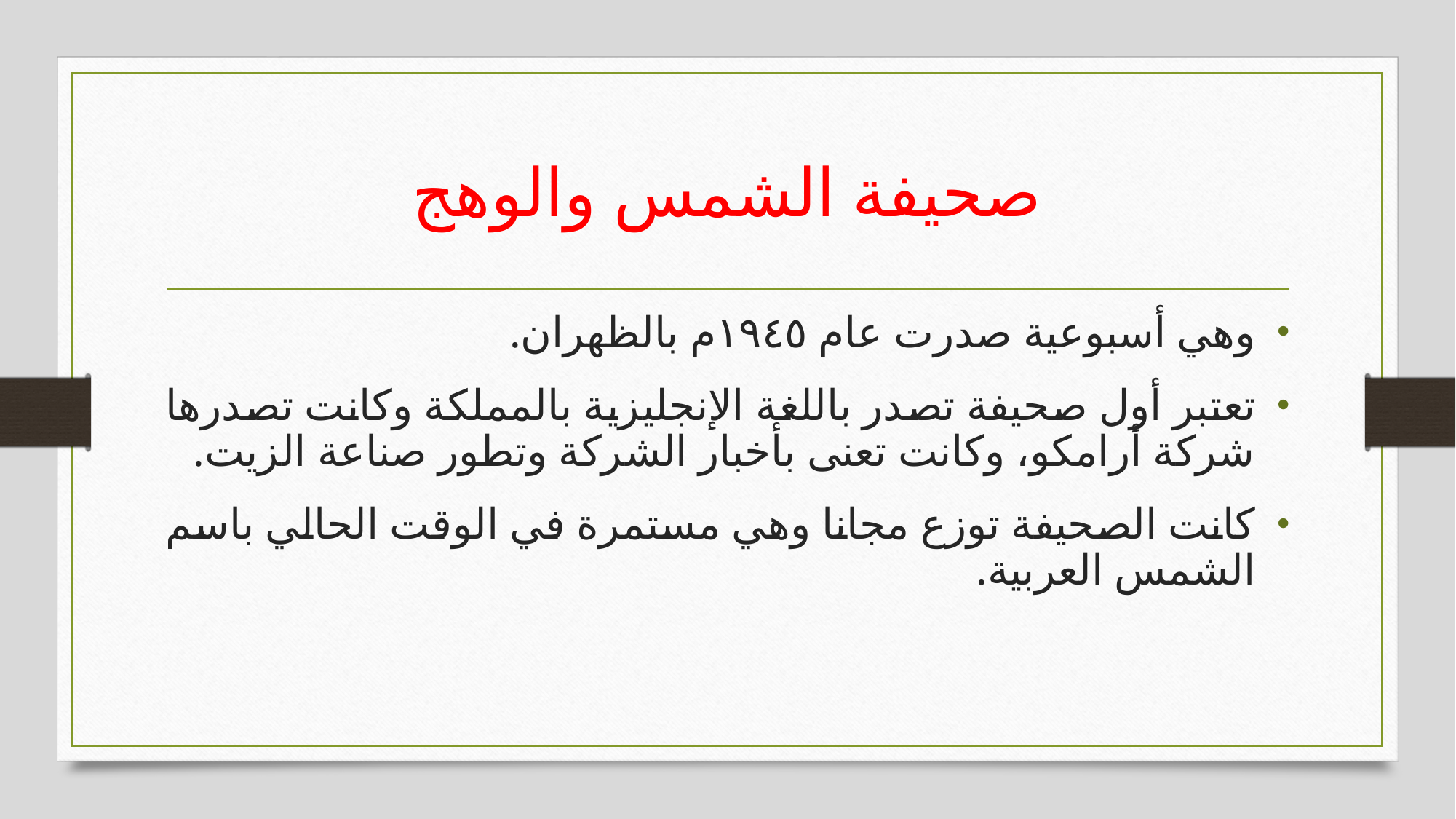

# صحيفة الشمس والوهج
وهي أسبوعية صدرت عام ١٩٤٥م بالظهران.
تعتبر أول صحيفة تصدر باللغة الإنجليزية بالمملكة وكانت تصدرها شركة أرامكو، وكانت تعنى بأخبار الشركة وتطور صناعة الزيت.
كانت الصحيفة توزع مجانا وهي مستمرة في الوقت الحالي باسم الشمس العربية.